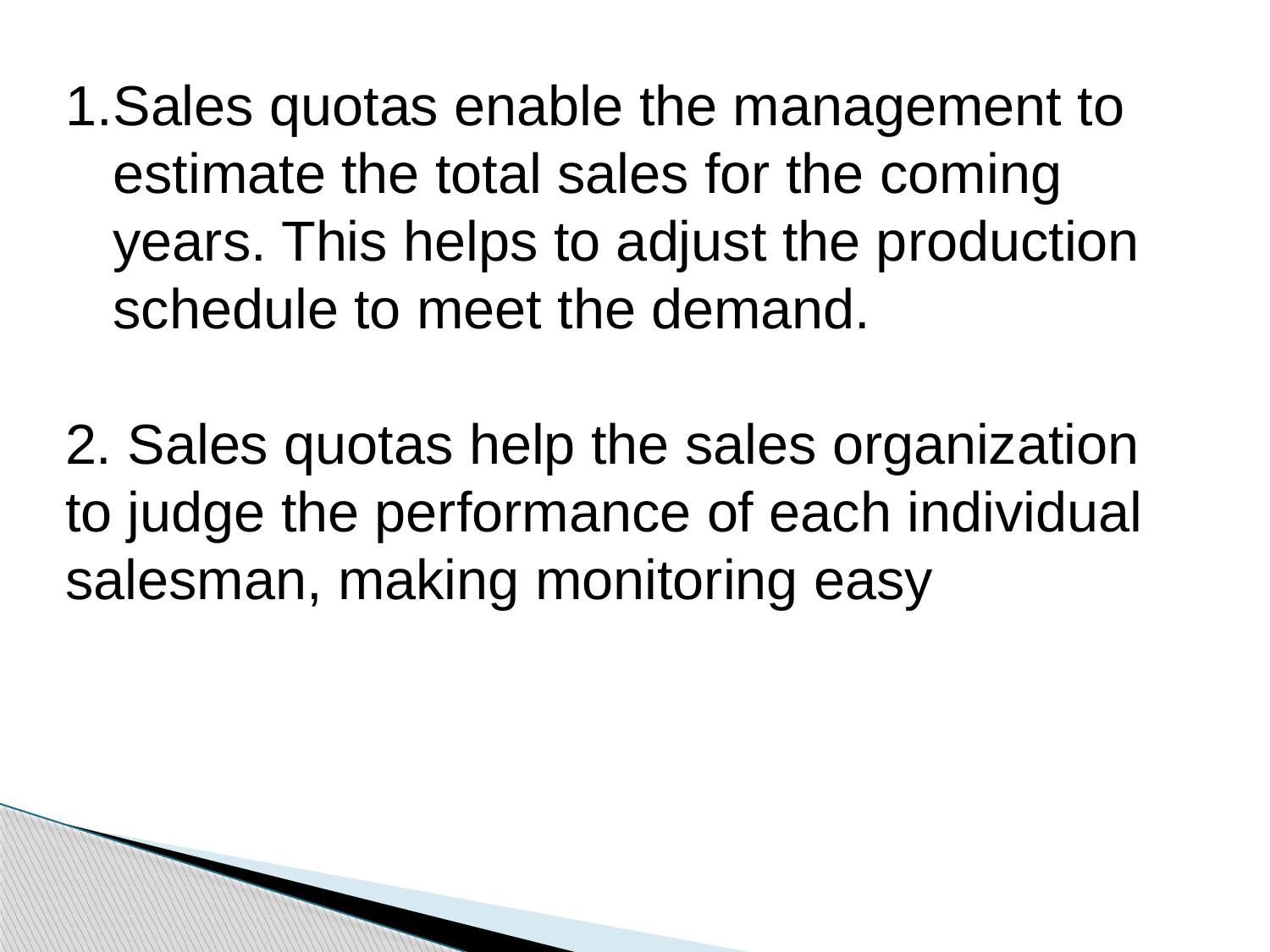

Sales quotas enable the management to estimate the total sales for the coming years. This helps to adjust the production schedule to meet the demand.

2. Sales quotas help the sales organization to judge the performance of each individual salesman, making monitoring easy